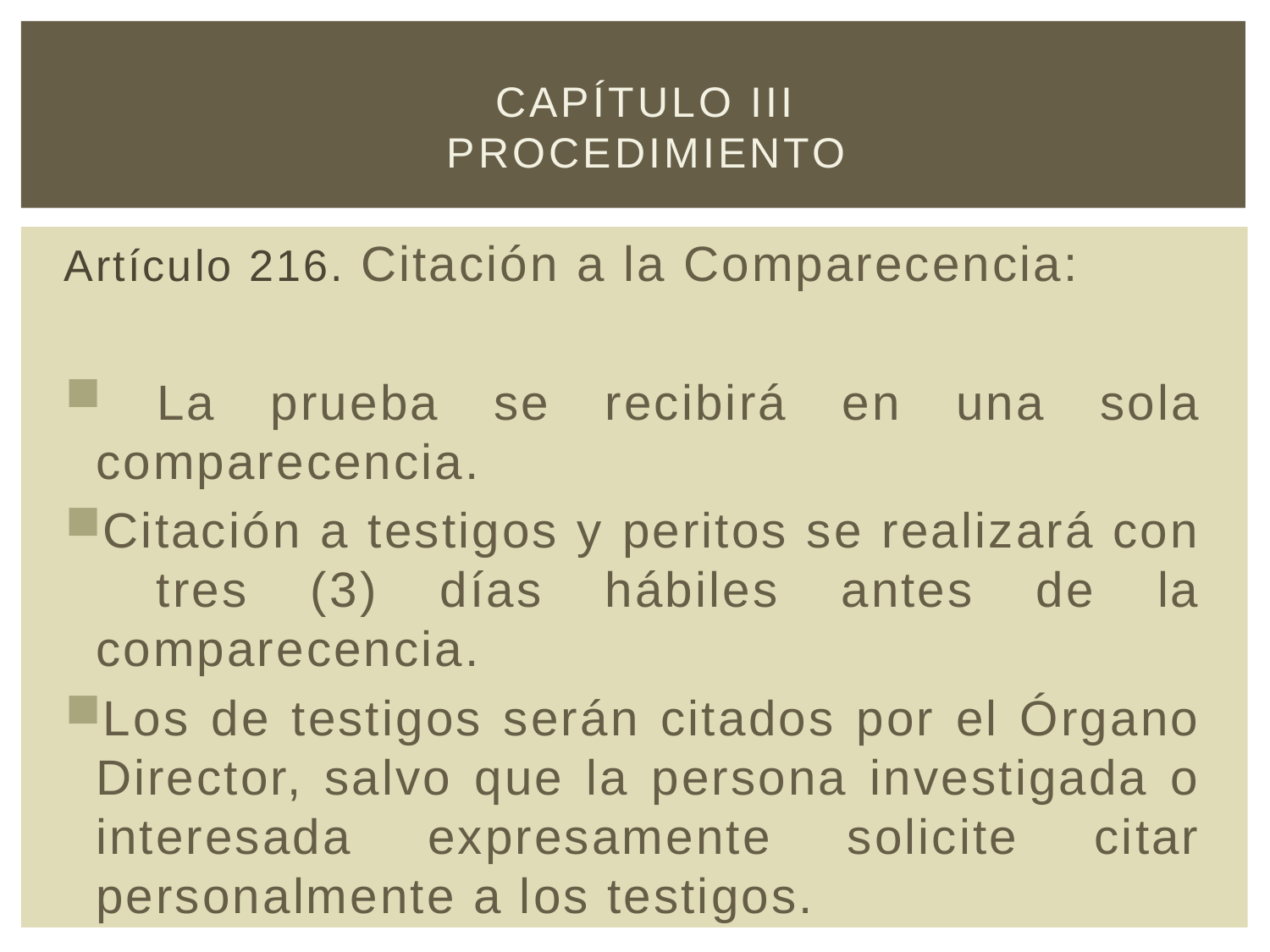

# Capítulo III PROCEDIMIENTO
Artículo 216. Citación a la Comparecencia:

 La prueba se recibirá en una sola comparecencia.
Citación a testigos y peritos se realizará con  tres (3) días hábiles antes de la comparecencia.
Los de testigos serán citados por el Órgano Director, salvo que la persona investigada o interesada expresamente solicite citar personalmente a los testigos.